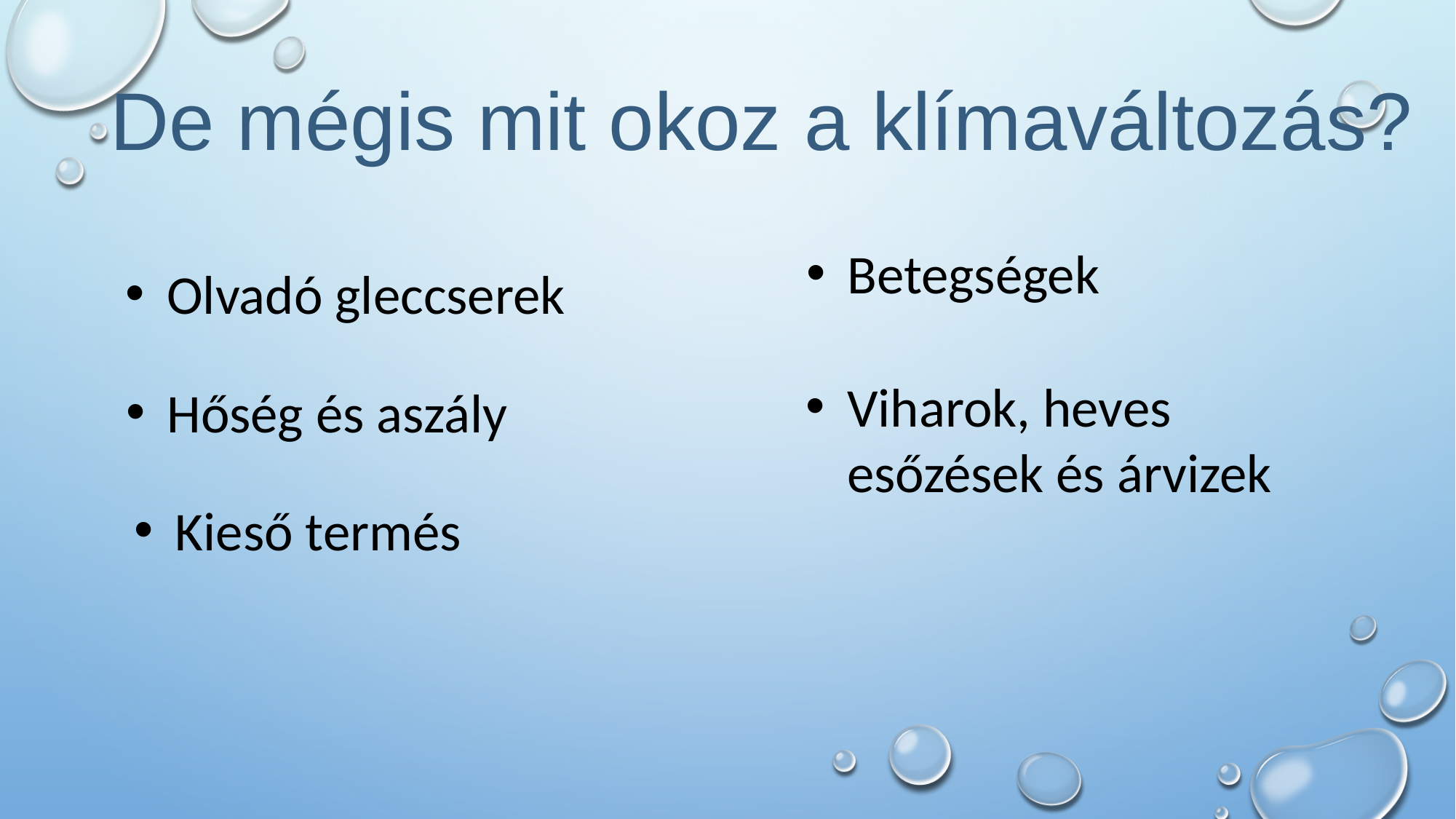

De mégis mit okoz a klímaváltozás?

Betegségek
Olvadó gleccserek
Viharok, heves esőzések és árvizek
Hőség és aszály
Kieső termés